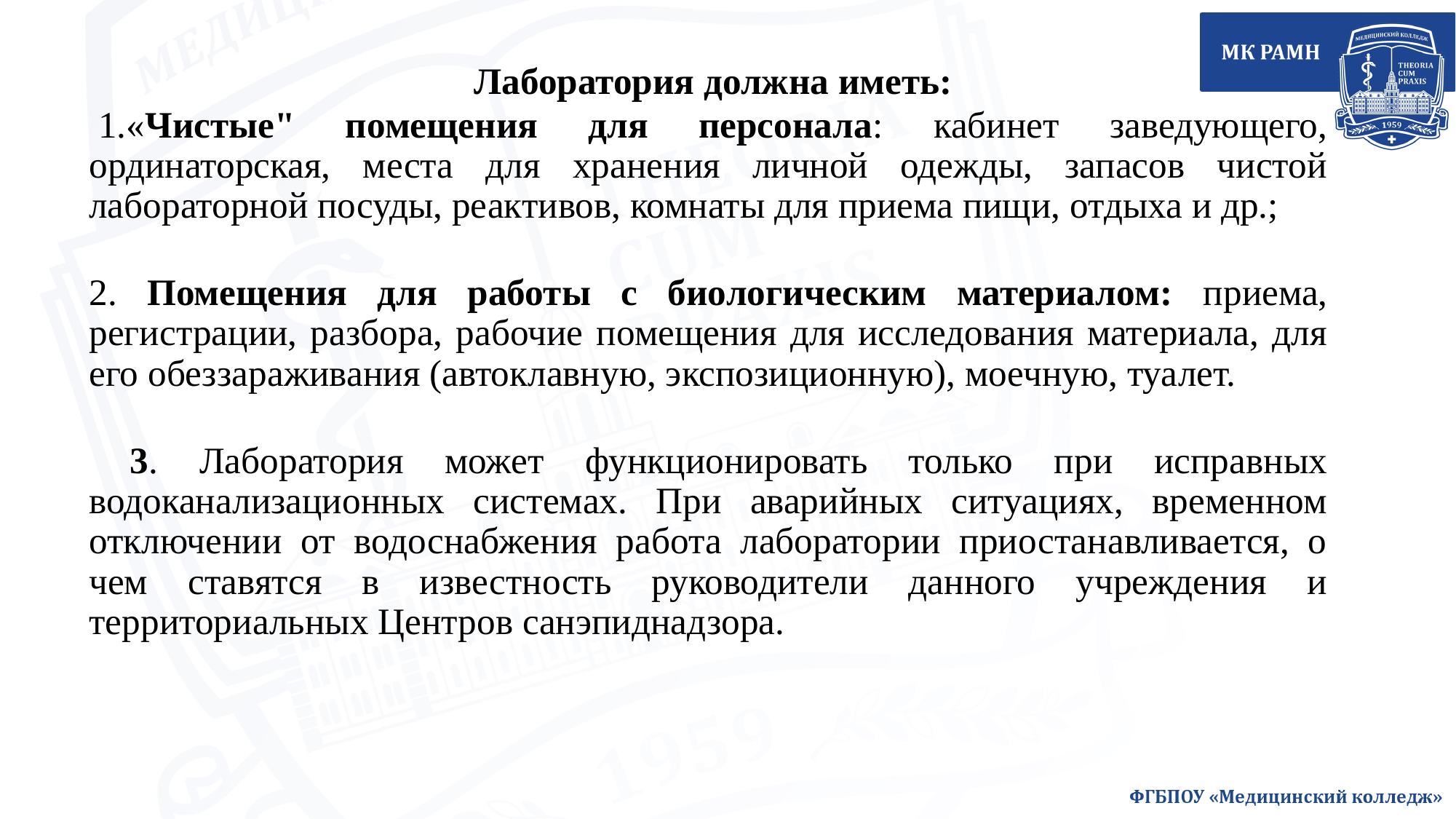

Лаборатория должна иметь:
 1.«Чистые" помещения для персонала: кабинет заведующего, ординаторская, места для хранения личной одежды, запасов чистой лабораторной посуды, реактивов, комнаты для приема пищи, отдыха и др.;

2. Помещения для работы с биологическим материалом: приема, регистрации, разбора, рабочие помещения для исследования материала, для его обеззараживания (автоклавную, экспозиционную), моечную, туалет.

 3. Лаборатория может функционировать только при исправных водоканализационных системах. При аварийных ситуациях, временном отключении от водоснабжения работа лаборатории приостанавливается, о чем ставятся в известность руководители данного учреждения и территориальных Центров санэпиднадзора.